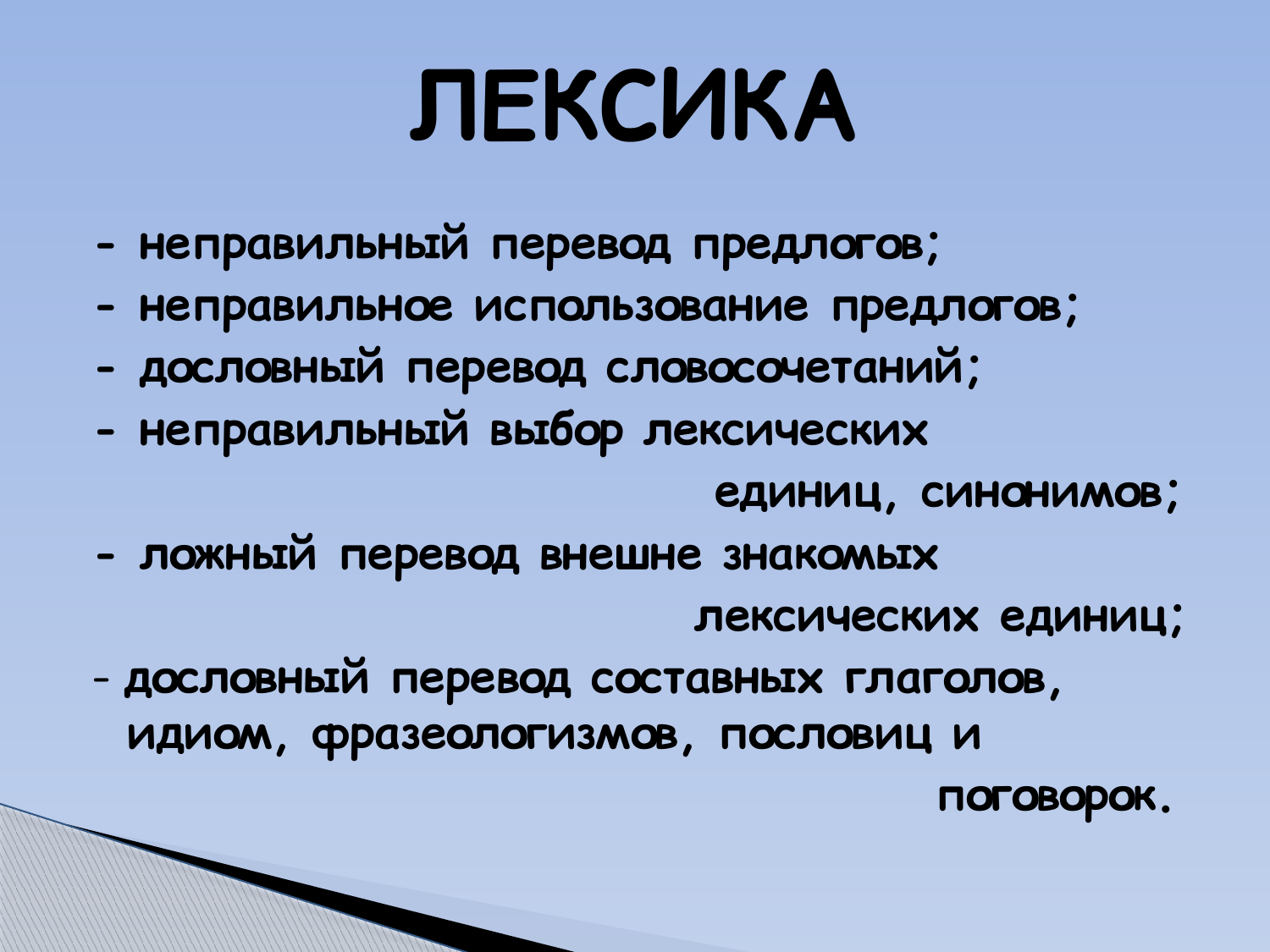

# ЛЕКСИКА
- неправильный перевод предлогов;
- неправильное использование предлогов;
- дословный перевод словосочетаний;
- неправильный выбор лексических
                               единиц, синонимов;
- ложный перевод внешне знакомых
                              лексических единиц;
- дословный перевод составных глаголов, идиом, фразеологизмов, пословиц и
                                          поговорок.